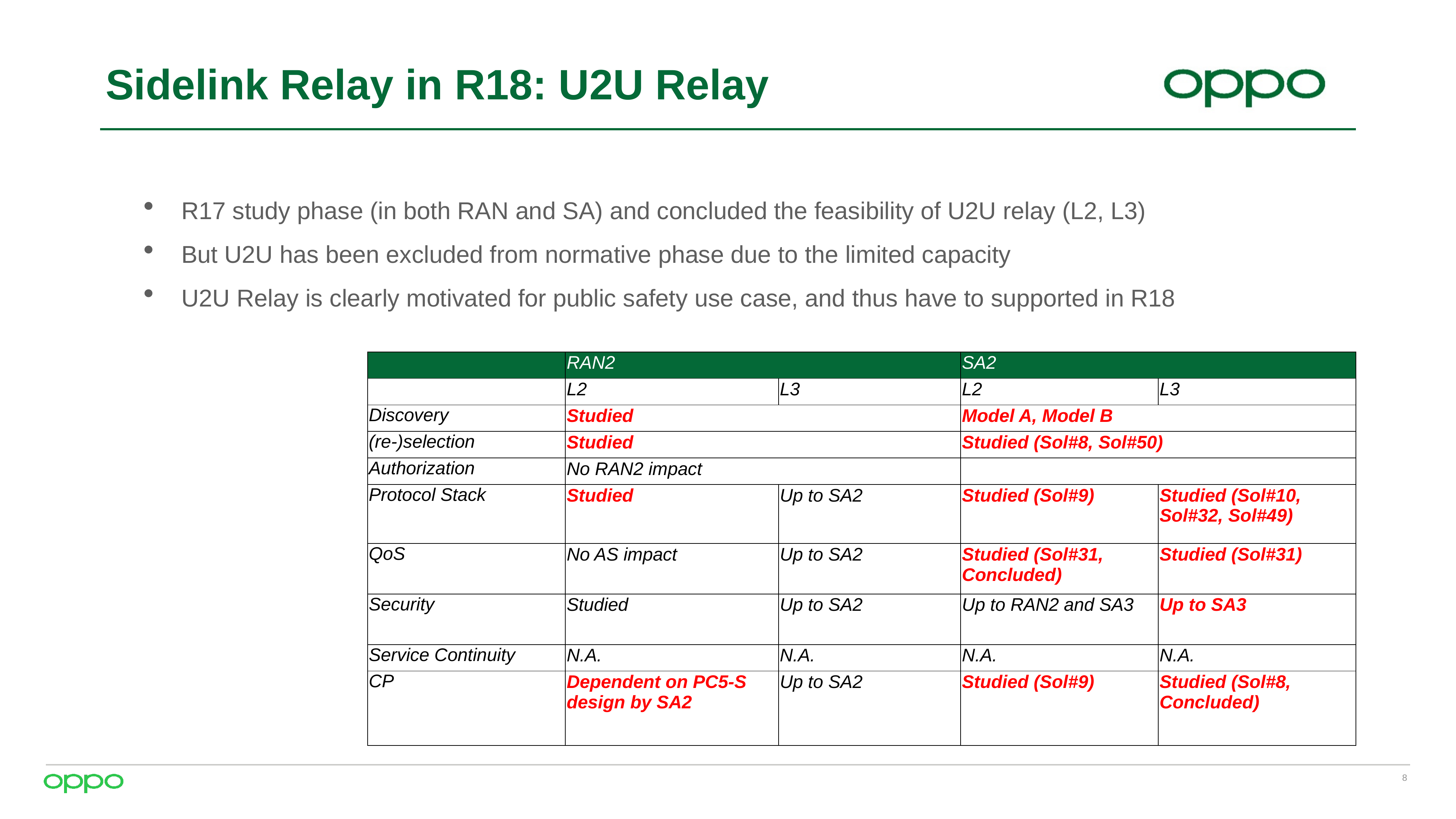

# Sidelink Relay in R18: U2U Relay
R17 study phase (in both RAN and SA) and concluded the feasibility of U2U relay (L2, L3)
But U2U has been excluded from normative phase due to the limited capacity
U2U Relay is clearly motivated for public safety use case, and thus have to supported in R18
|  | RAN2 |  | SA2 |  |
| --- | --- | --- | --- | --- |
|  | L2 | L3 | L2 | L3 |
| Discovery | Studied |  | Model A, Model B |  |
| (re-)selection | Studied |  | Studied (Sol#8, Sol#50) |  |
| Authorization | No RAN2 impact |  |  |  |
| Protocol Stack | Studied | Up to SA2 | Studied (Sol#9) | Studied (Sol#10, Sol#32, Sol#49) |
| QoS | No AS impact | Up to SA2 | Studied (Sol#31, Concluded) | Studied (Sol#31) |
| Security | Studied | Up to SA2 | Up to RAN2 and SA3 | Up to SA3 |
| Service Continuity | N.A. | N.A. | N.A. | N.A. |
| CP | Dependent on PC5-S design by SA2 | Up to SA2 | Studied (Sol#9) | Studied (Sol#8, Concluded) |